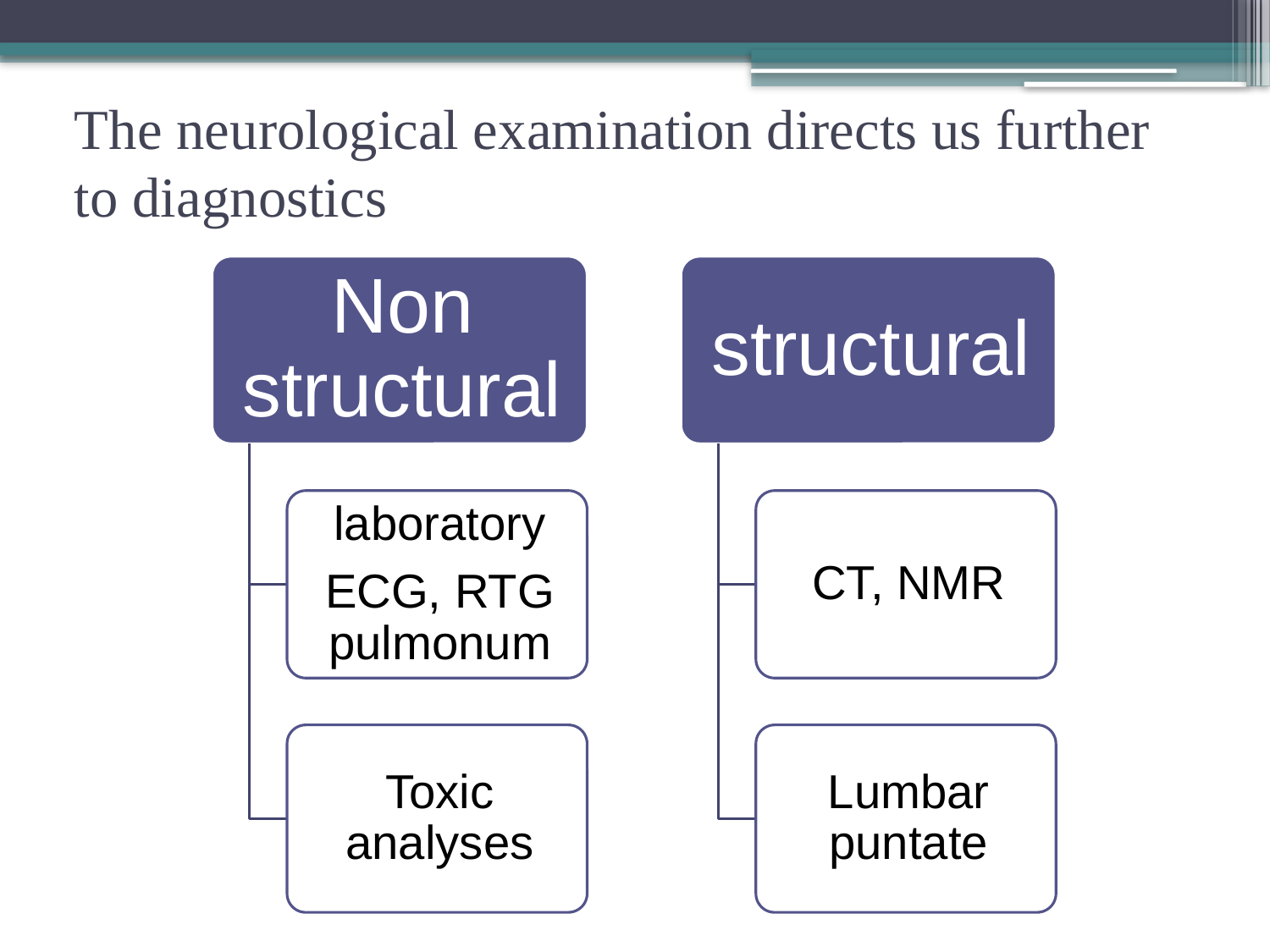

# The neurological examination directs us further to diagnostics
Non structural
laboratory
ECG, RTG pulmonum
Toxic analyses
structural
CT, NMR
Lumbar puntate